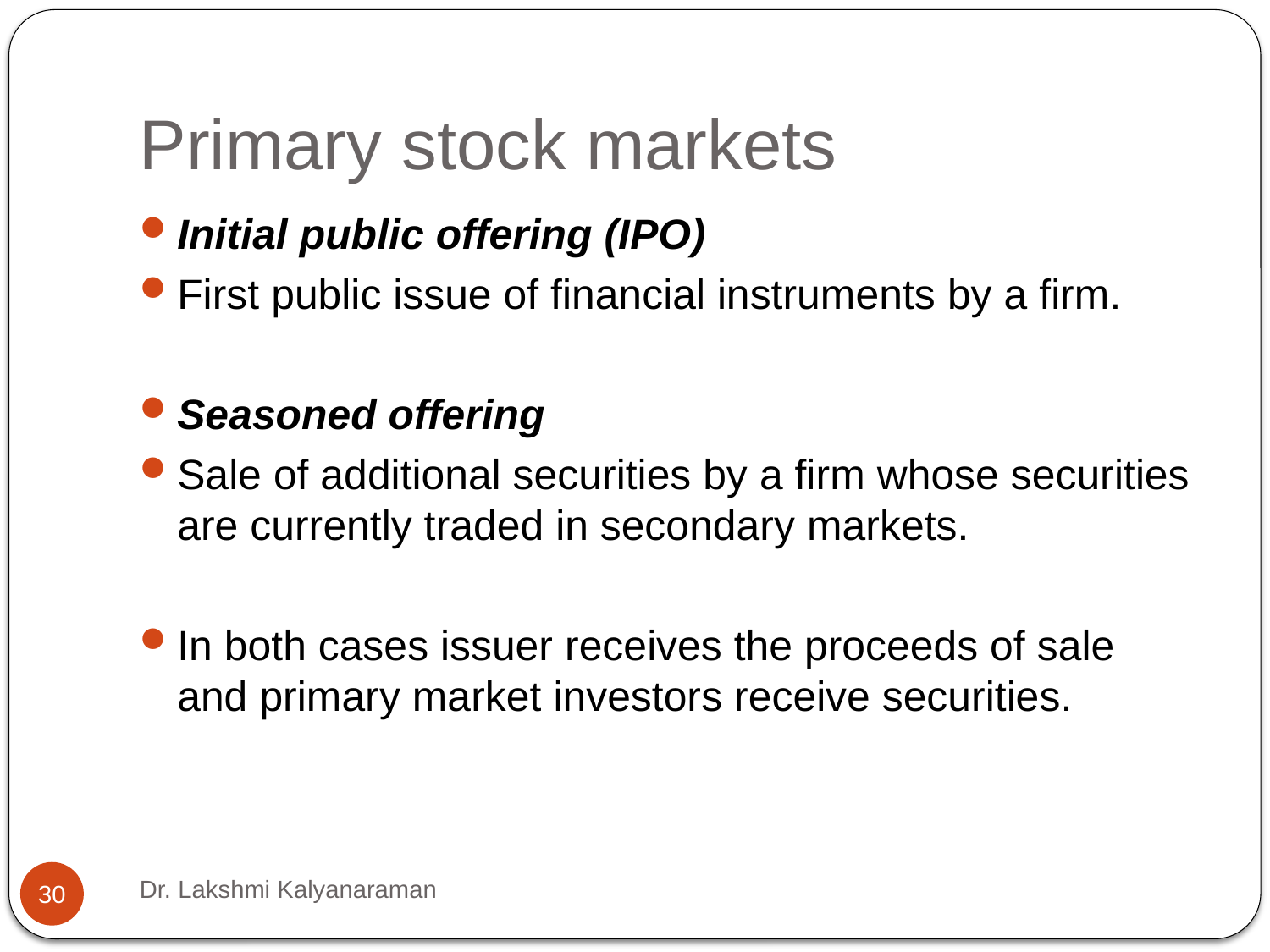

# Primary stock markets
Initial public offering (IPO)
First public issue of financial instruments by a firm.

Seasoned offering
Sale of additional securities by a firm whose securities are currently traded in secondary markets.

In both cases issuer receives the proceeds of sale and primary market investors receive securities.
Dr. Lakshmi Kalyanaraman
30